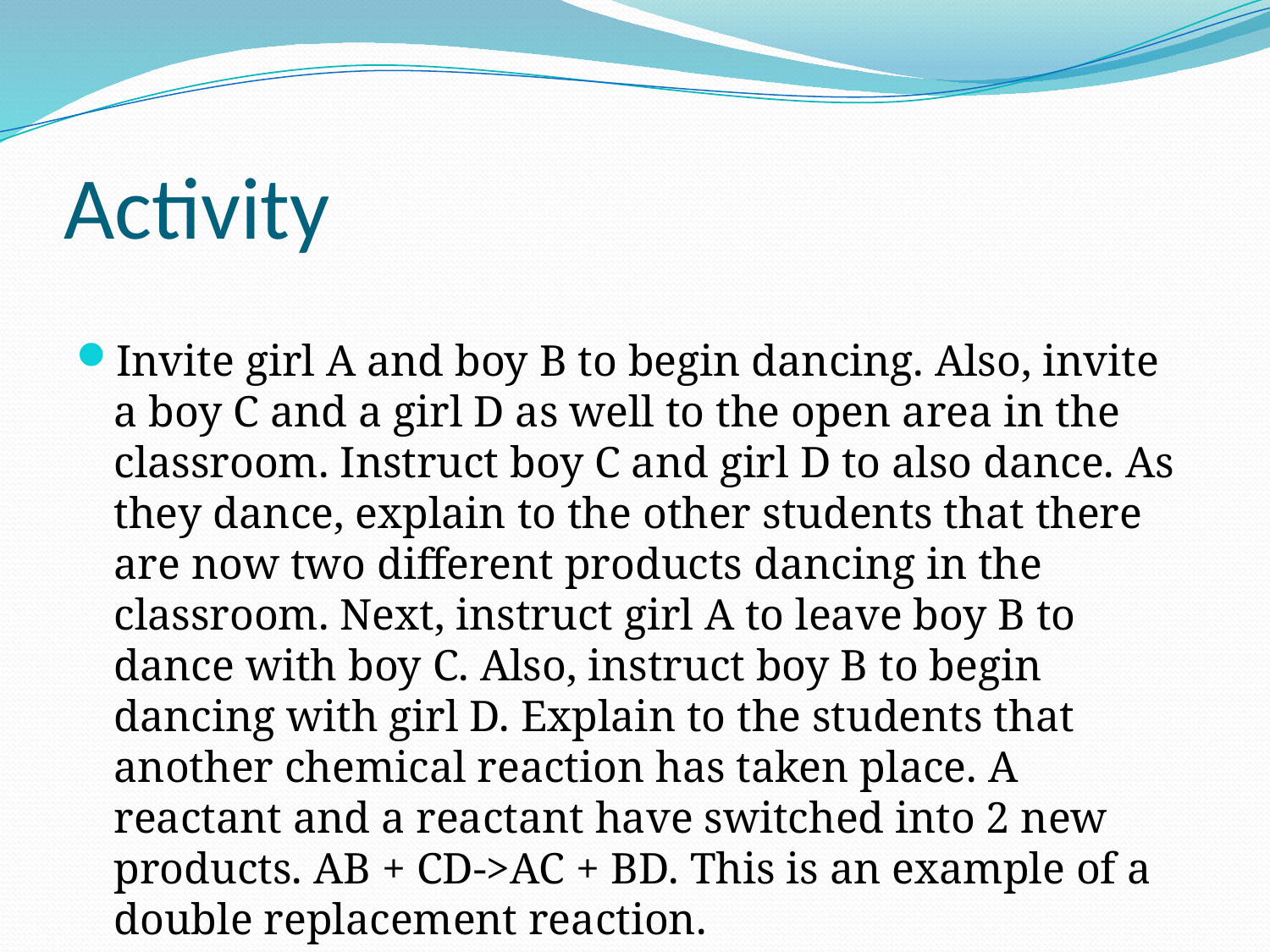

# Activity

Invite girl A and boy B to begin dancing. Also, invite a boy C and a girl D as well to the open area in the classroom. Instruct boy C and girl D to also dance. As they dance, explain to the other students that there are now two different products dancing in the classroom. Next, instruct girl A to leave boy B to dance with boy C. Also, instruct boy B to begin dancing with girl D. Explain to the students that another chemical reaction has taken place. A reactant and a reactant have switched into 2 new products. AB + CD->AC + BD. This is an example of a double replacement reaction.